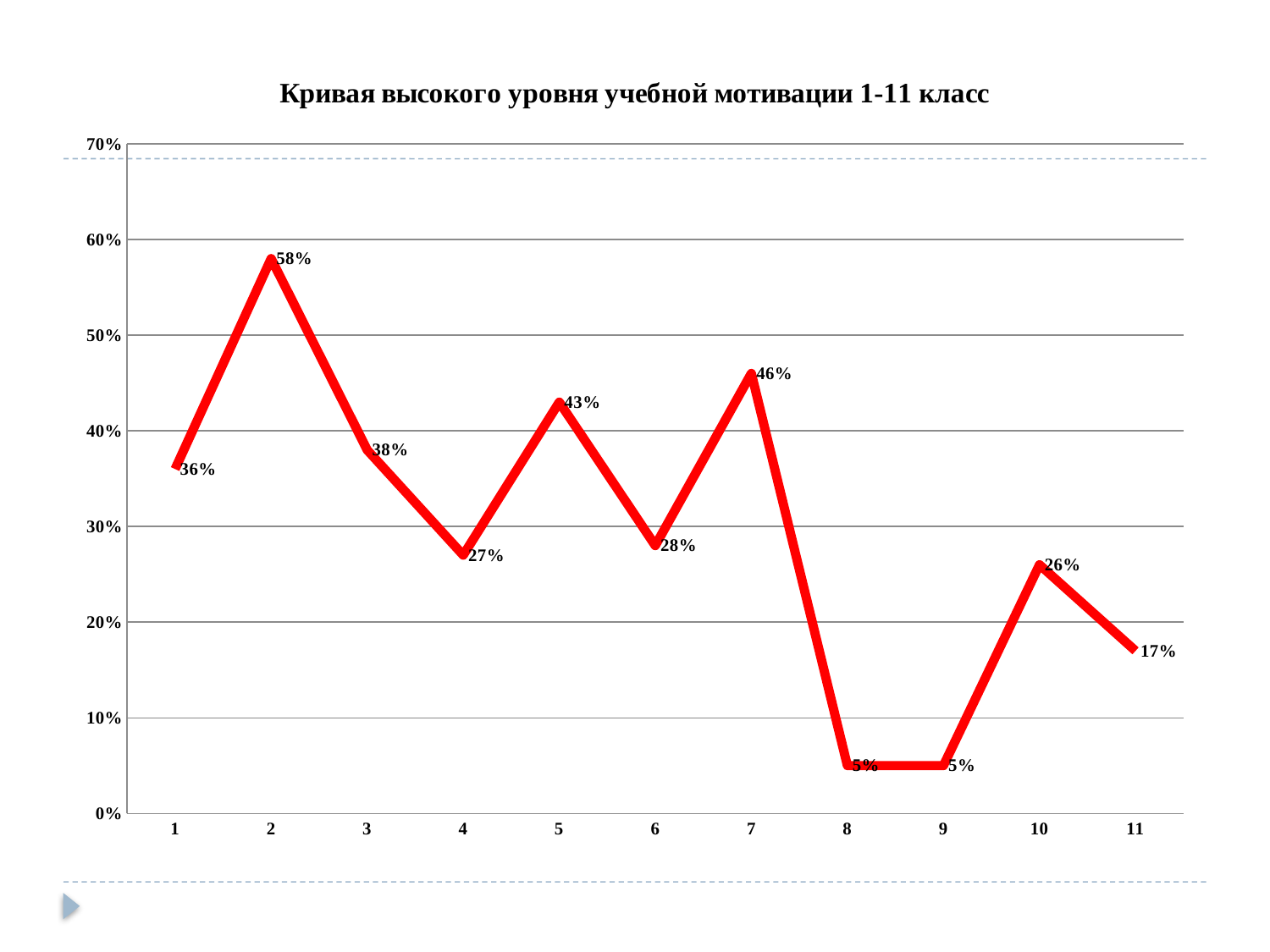

### Chart: Кривая высокого уровня учебной мотивации 1-11 класс

| Category |  |
|---|---|
| 1 | 0.36 |
| 2 | 0.58 |
| 3 | 0.38 |
| 4 | 0.27 |
| 5 | 0.43 |
| 6 | 0.28 |
| 7 | 0.46 |
| 8 | 0.05 |
| 9 | 0.05 |
| 10 | 0.26 |
| 11 | 0.17 |